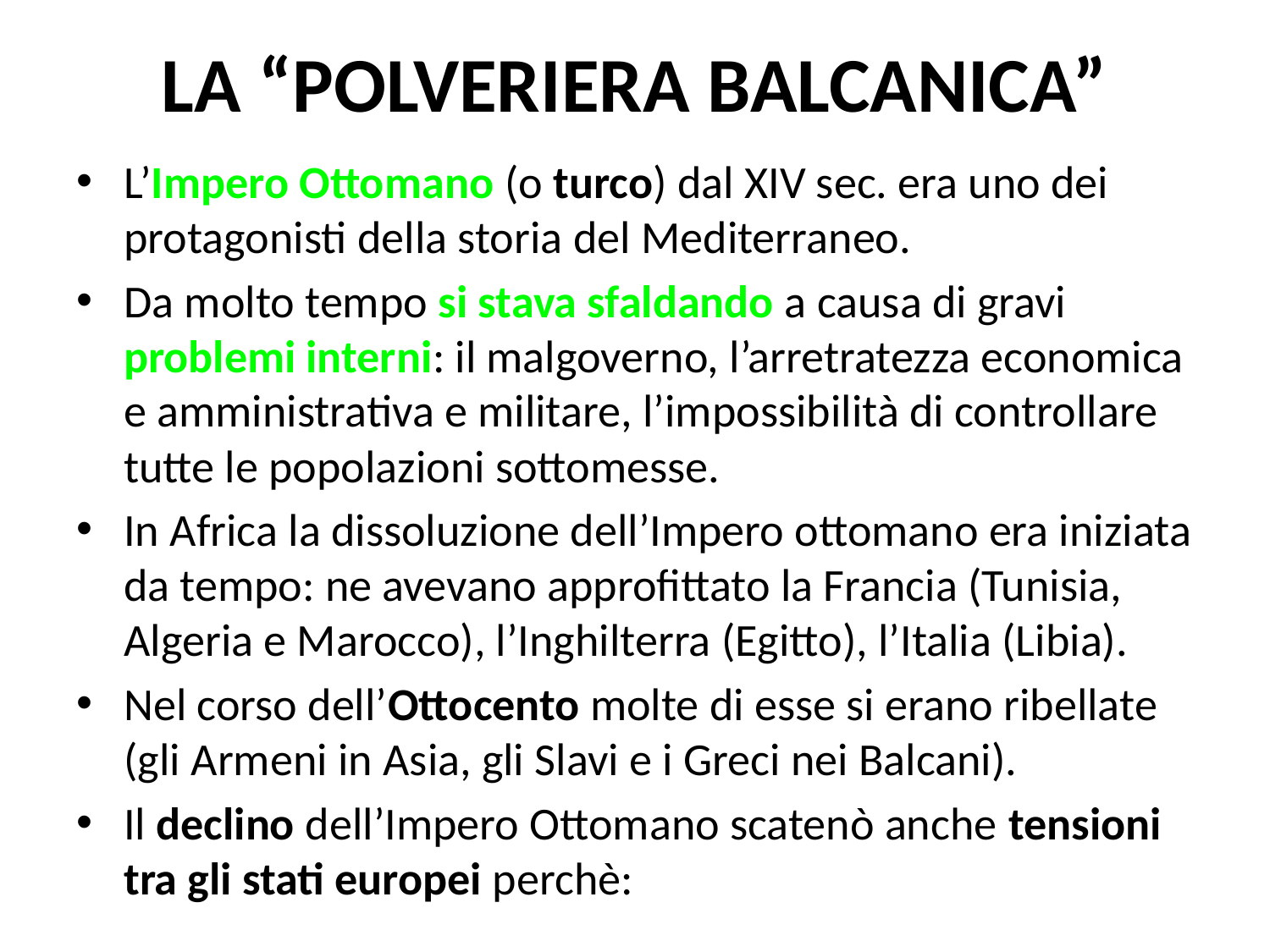

# LA “POLVERIERA BALCANICA”
L’Impero Ottomano (o turco) dal XIV sec. era uno dei protagonisti della storia del Mediterraneo.
Da molto tempo si stava sfaldando a causa di gravi problemi interni: il malgoverno, l’arretratezza economica e amministrativa e militare, l’impossibilità di controllare tutte le popolazioni sottomesse.
In Africa la dissoluzione dell’Impero ottomano era iniziata da tempo: ne avevano approfittato la Francia (Tunisia, Algeria e Marocco), l’Inghilterra (Egitto), l’Italia (Libia).
Nel corso dell’Ottocento molte di esse si erano ribellate (gli Armeni in Asia, gli Slavi e i Greci nei Balcani).
Il declino dell’Impero Ottomano scatenò anche tensioni tra gli stati europei perchè: